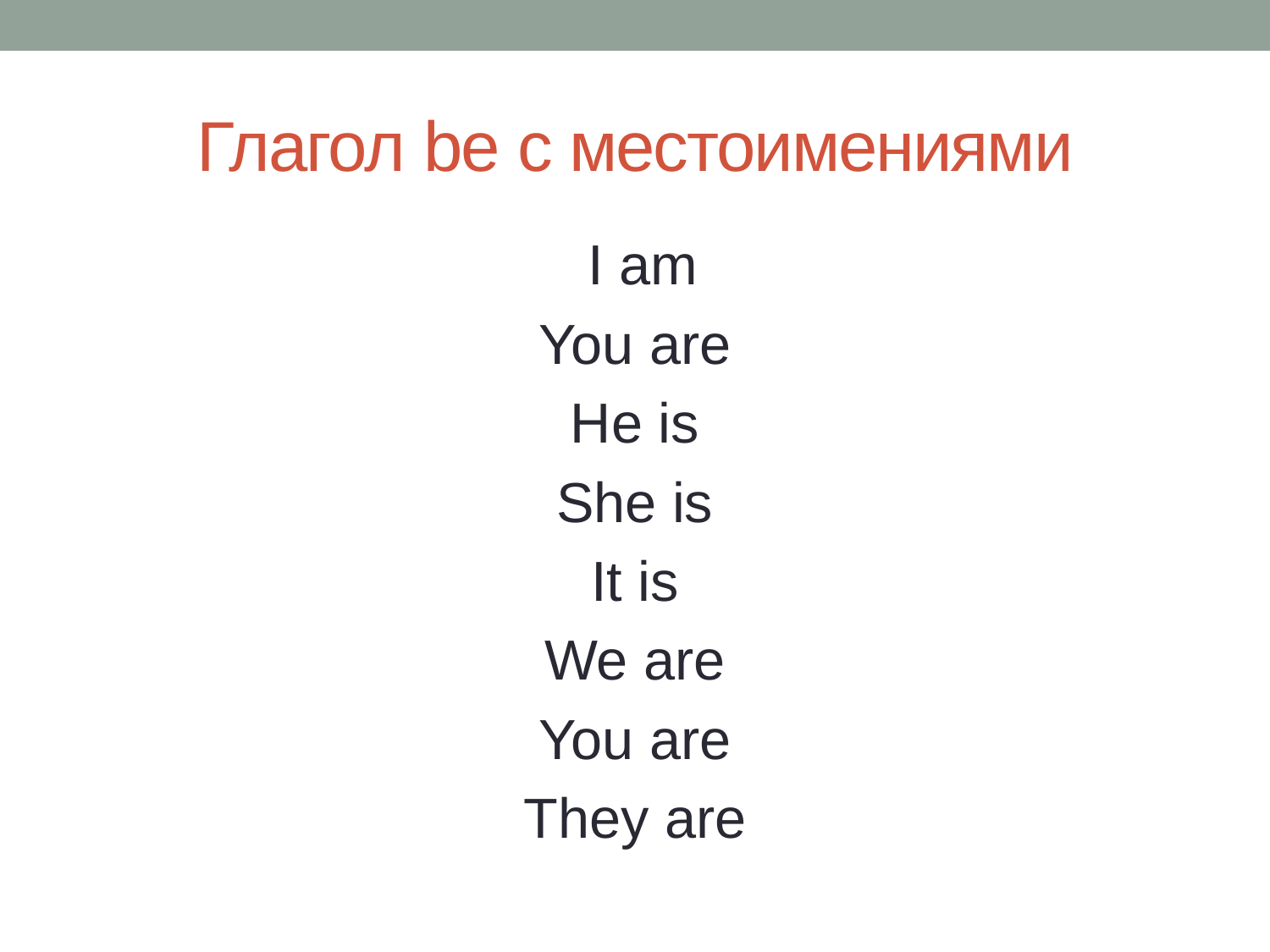

# Глагол be с местоимениями
 I am
You are
He is
She is
It is
We are
You are
They are